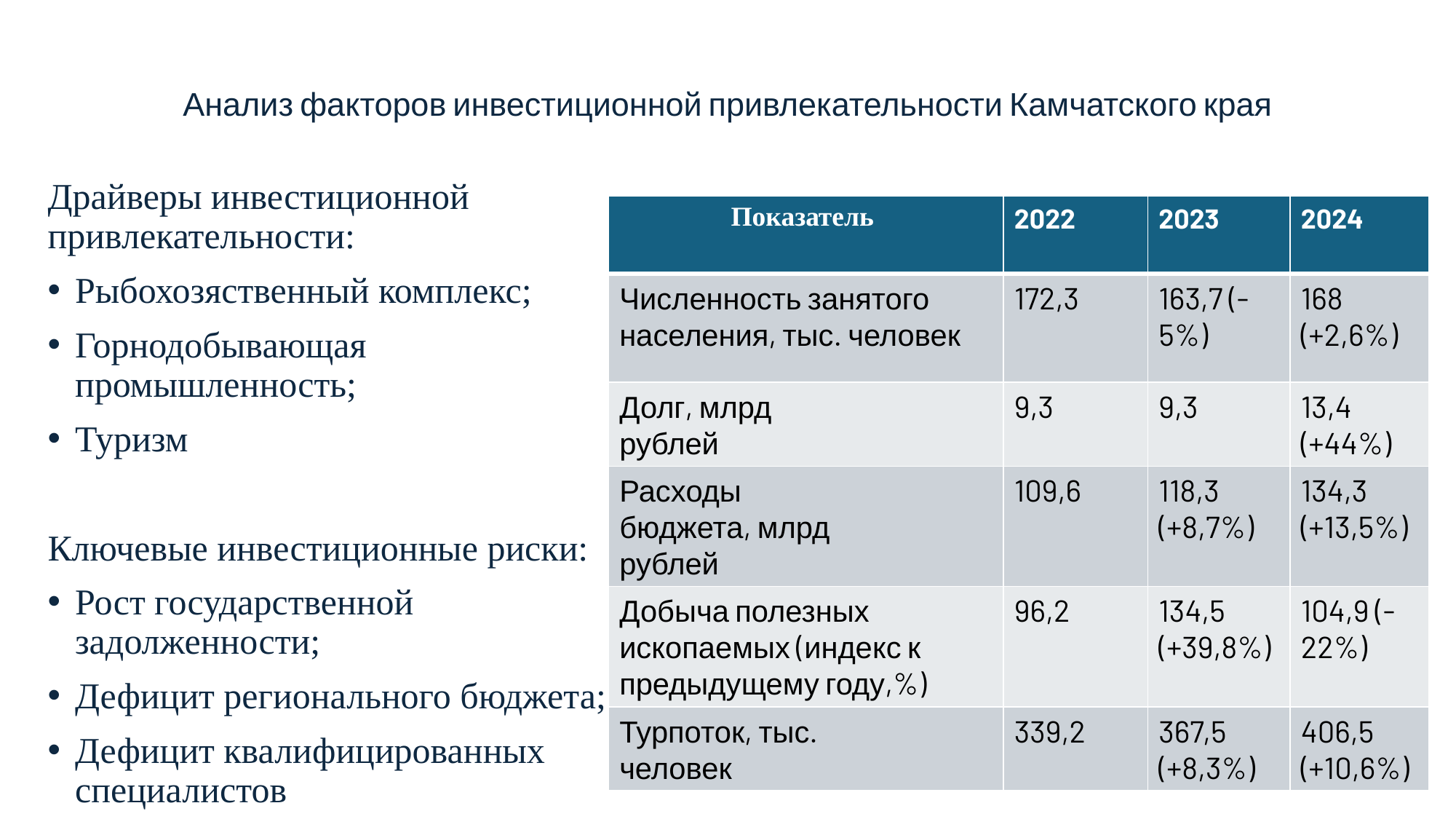

# Анализ факторов инвестиционной привлекательности Камчатского края
Драйверы инвестиционной привлекательности:
Рыбохозяственный комплекс;
Горнодобывающая промышленность;
Туризм

Ключевые инвестиционные риски:
Рост государственной задолженности;
Дефицит регионального бюджета;
Дефицит квалифицированных специалистов
| Показатель | 2022 | 2023 | 2024 |
| --- | --- | --- | --- |
| Численность занятого населения, тыс. человек | 172,3 | 163,7 (-5%) | 168 (+2,6%) |
| Долг, млрд рублей | 9,3 | 9,3 | 13,4 (+44%) |
| Расходы бюджета, млрд рублей | 109,6 | 118,3 (+8,7%) | 134,3 (+13,5%) |
| Добыча полезных ископаемых (индекс к предыдущему году,%) | 96,2 | 134,5 (+39,8%) | 104,9 (-22%) |
| Турпоток, тыс. человек | 339,2 | 367,5 (+8,3%) | 406,5 (+10,6%) |
6